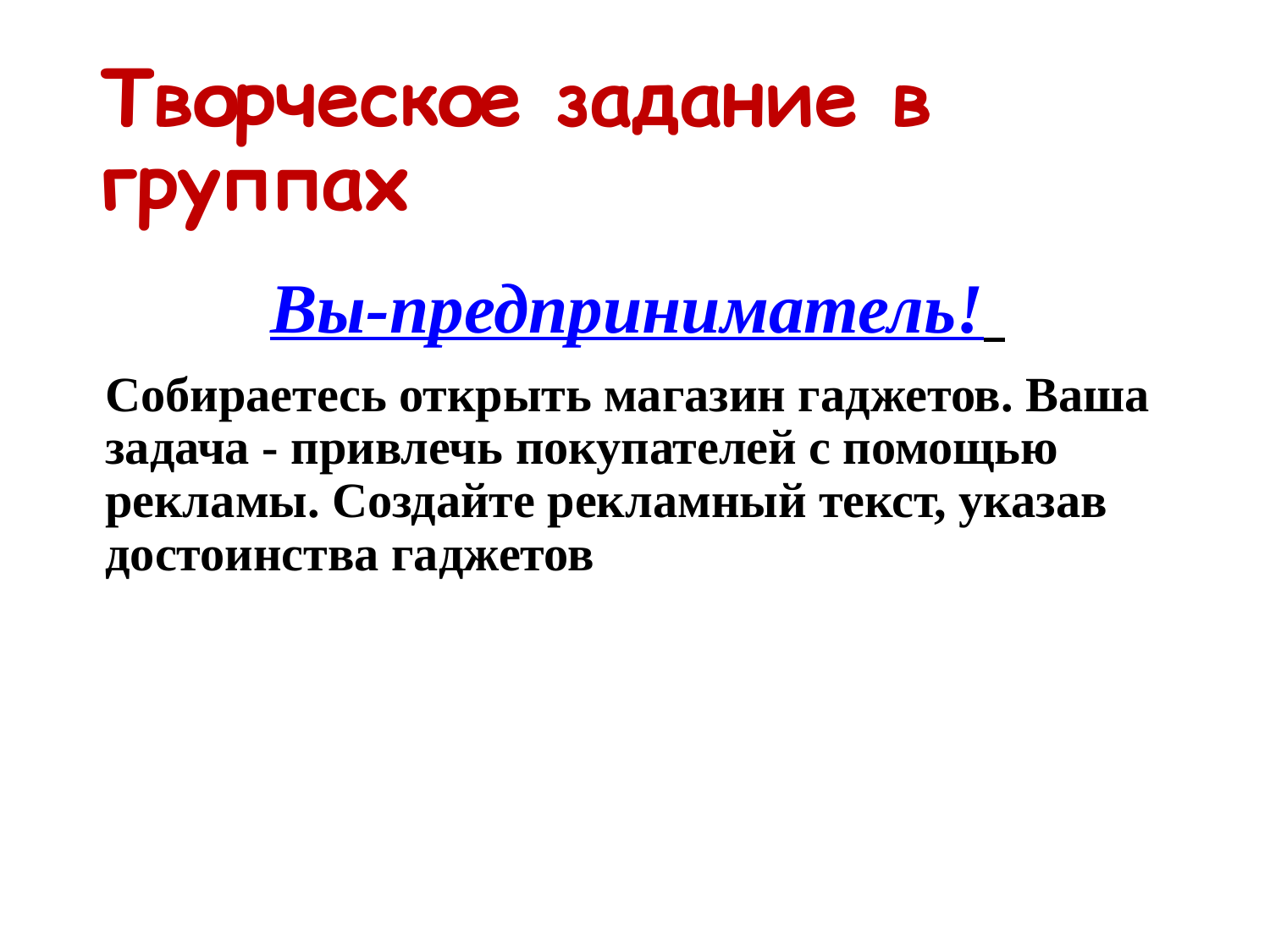

# Творческое задание в группах
Вы-предприниматель!
Собираетесь открыть магазин гаджетов. Ваша задача - привлечь покупателей с помощью рекламы. Создайте рекламный текст, указав достоинства гаджетов